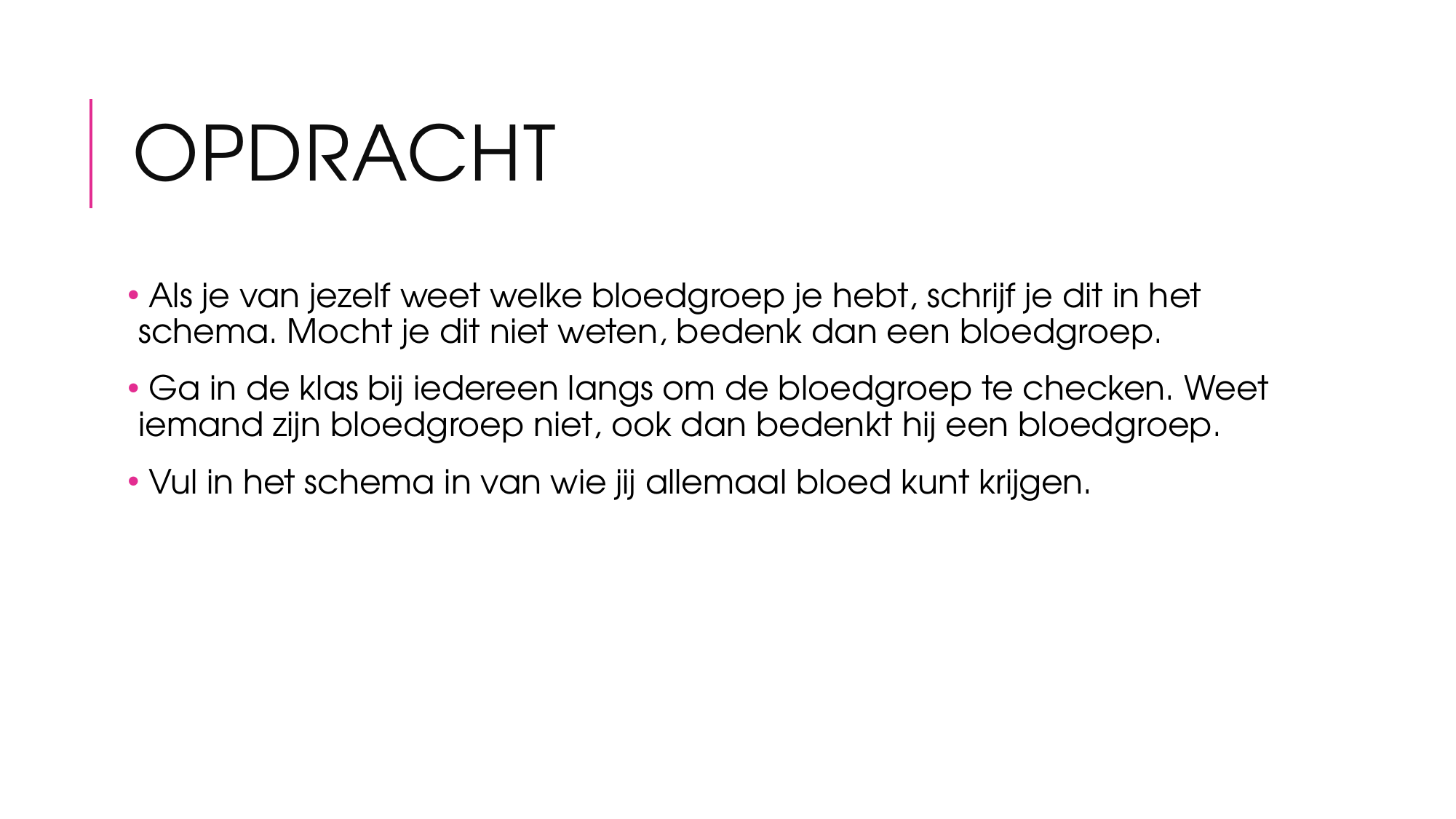

# Opdracht
 Als je van jezelf weet welke bloedgroep je hebt, schrijf je dit in het schema. Mocht je dit niet weten, bedenk dan een bloedgroep.
 Ga in de klas bij iedereen langs om de bloedgroep te checken. Weet iemand zijn bloedgroep niet, ook dan bedenkt hij een bloedgroep.
 Vul in het schema in van wie jij allemaal bloed kunt krijgen.